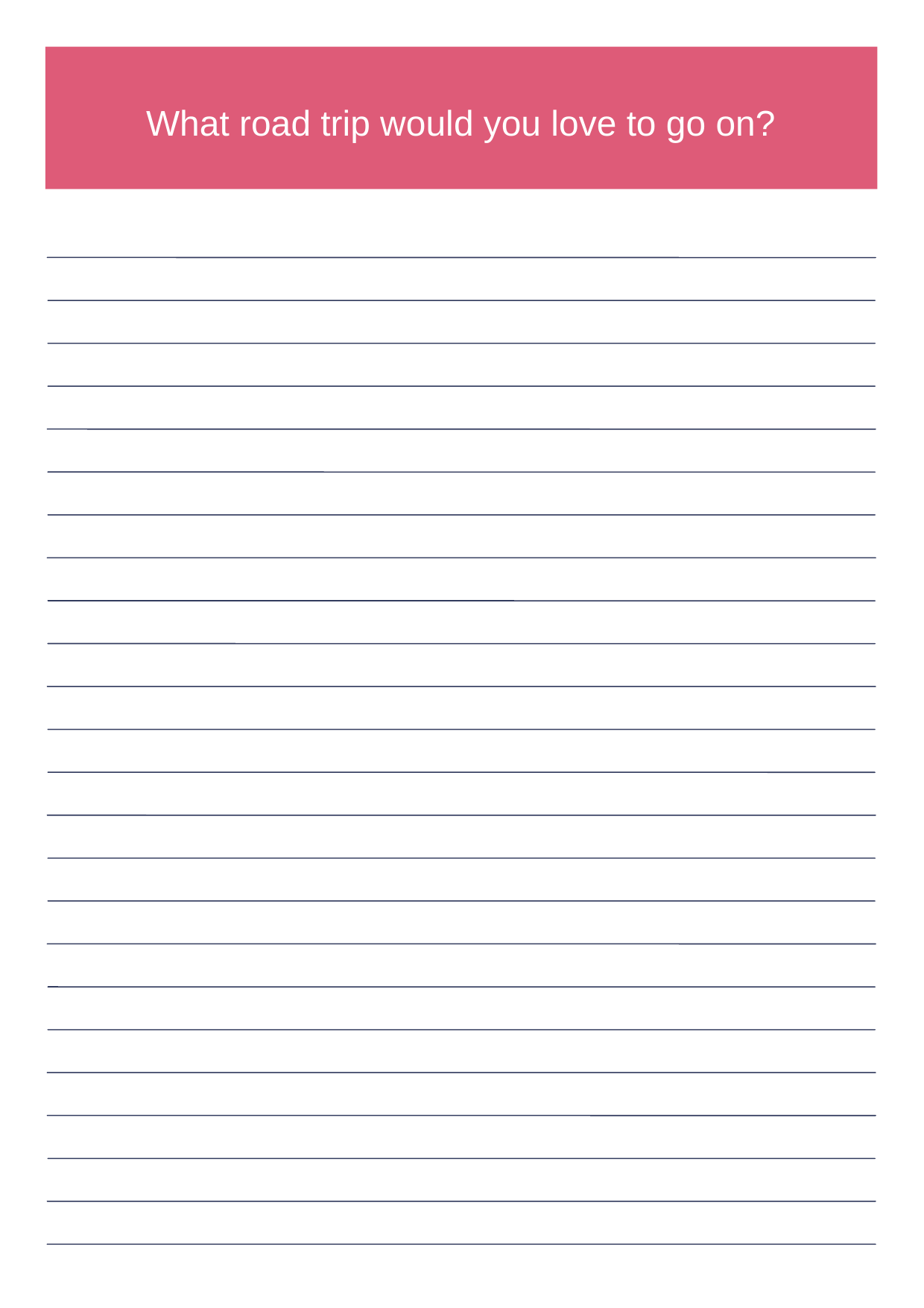

What road trip would you love to go on?